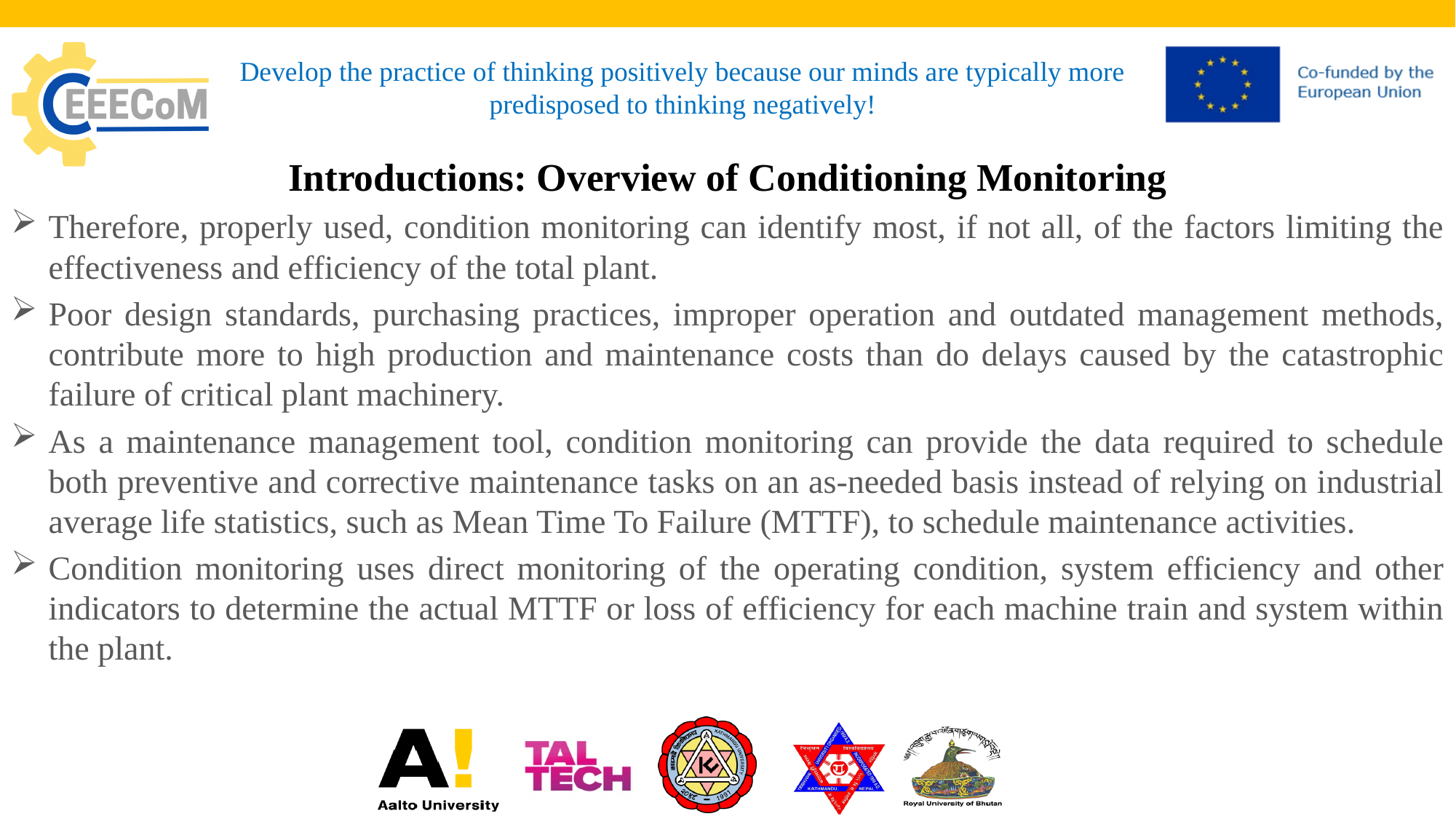

# Develop the practice of thinking positively because our minds are typically more predisposed to thinking negatively!
Introductions: Overview of Conditioning Monitoring
Therefore, properly used, condition monitoring can identify most, if not all, of the factors limiting the effectiveness and efficiency of the total plant.
Poor design standards, purchasing practices, improper operation and outdated management methods, contribute more to high production and maintenance costs than do delays caused by the catastrophic failure of critical plant machinery.
As a maintenance management tool, condition monitoring can provide the data required to schedule both preventive and corrective maintenance tasks on an as-needed basis instead of relying on industrial average life statistics, such as Mean Time To Failure (MTTF), to schedule maintenance activities.
Condition monitoring uses direct monitoring of the operating condition, system efficiency and other indicators to determine the actual MTTF or loss of efficiency for each machine train and system within the plant.